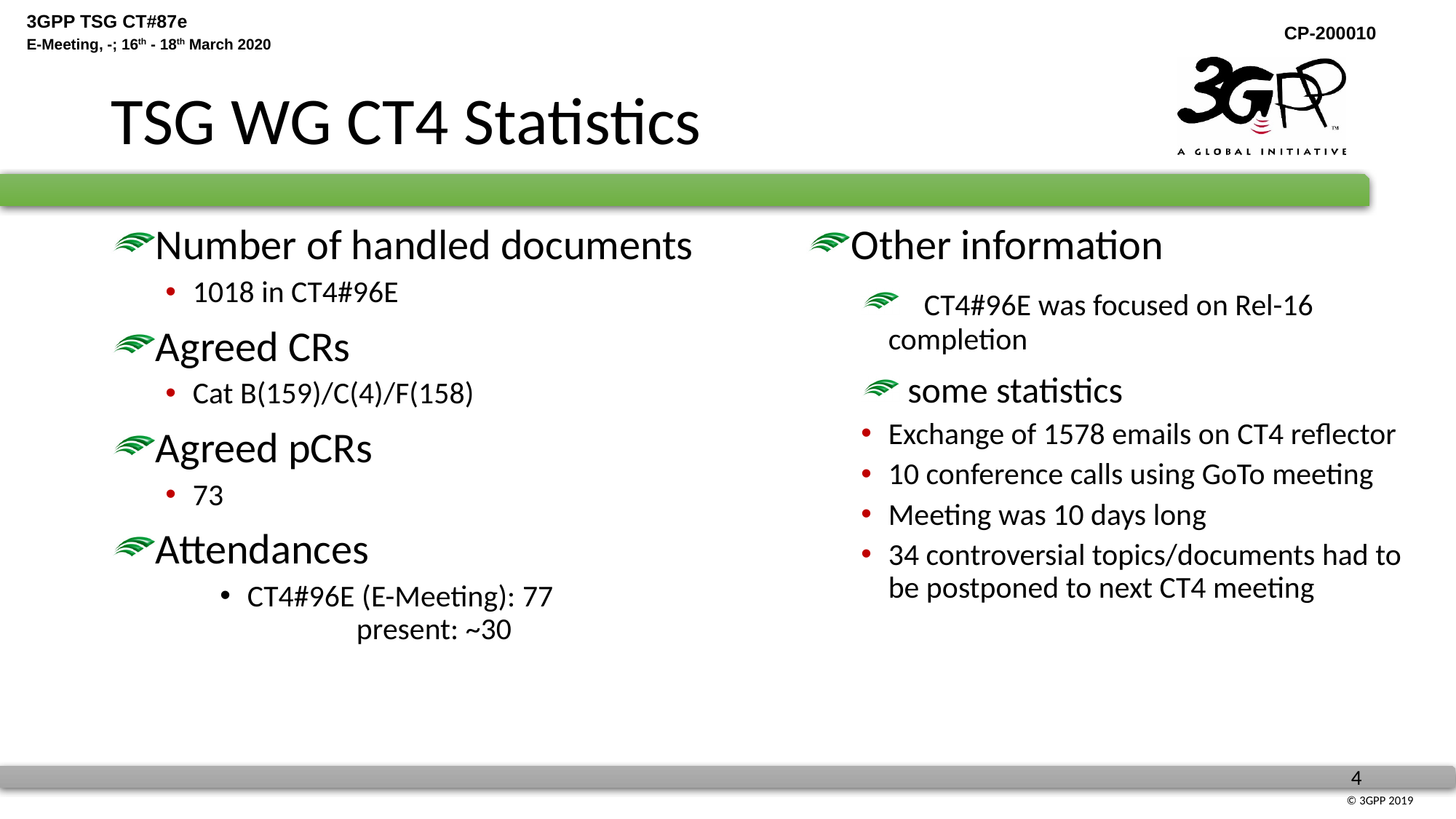

# TSG WG CT4 Statistics
Number of handled documents
1018 in CT4#96E
Agreed CRs
Cat B(159)/C(4)/F(158)
Agreed pCRs
73
Attendances
CT4#96E (E-Meeting): 77
	present: ~30

Other information
   CT4#96E was focused on Rel-16 completion
 some statistics
Exchange of 1578 emails on CT4 reflector
10 conference calls using GoTo meeting
Meeting was 10 days long
34 controversial topics/documents had to  be postponed to next CT4 meeting